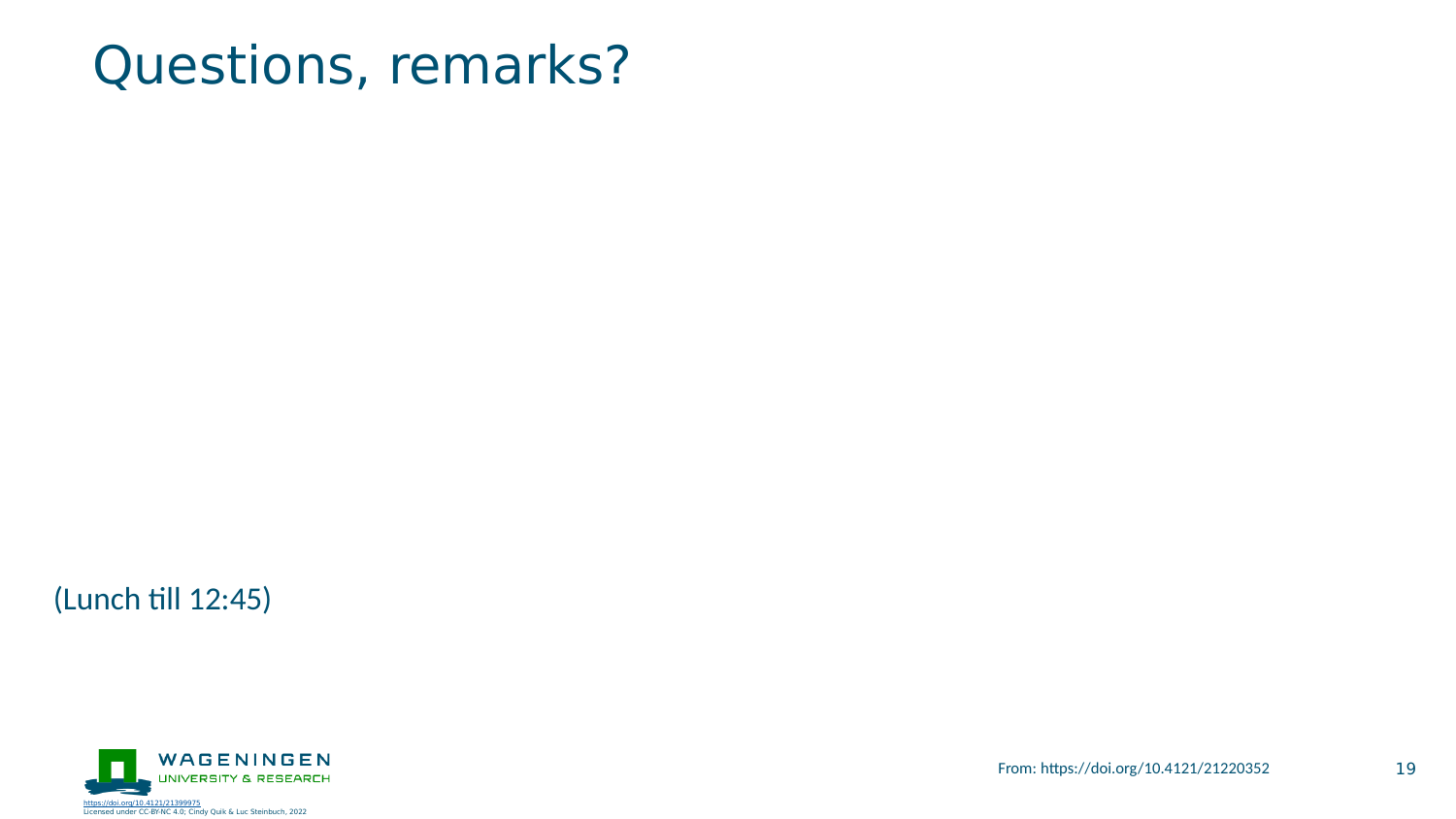

# Questions, remarks?

(Lunch till 12:45)
From: https://doi.org/10.4121/21220352
19